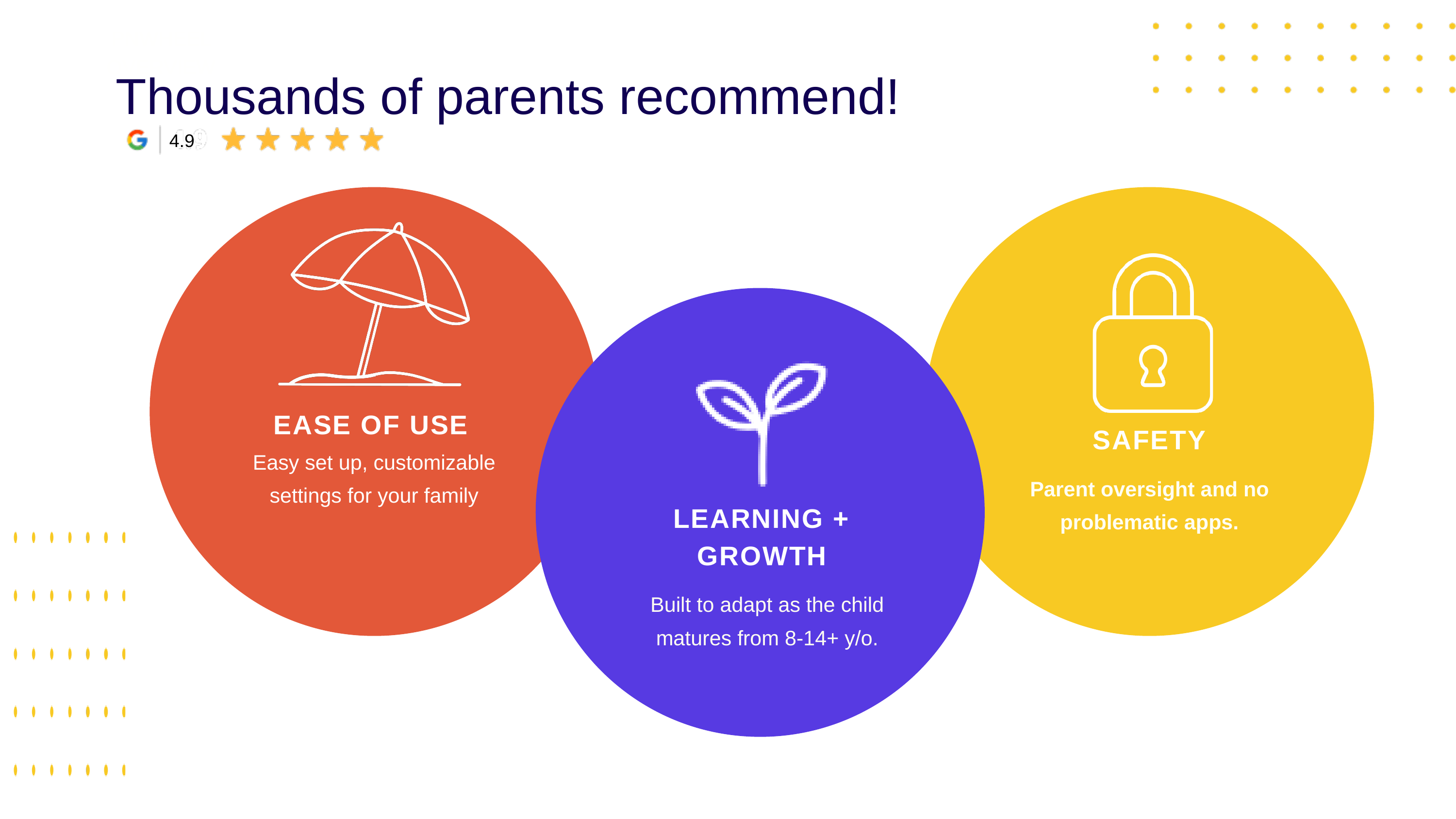

PNWHEEL OVERVIEW
Thousands of parents recommend!

4.9

EASE OF USE
SAFETY
Easy set up, customizable settings for your family
Parent oversight and no problematic apps.
LEARNING + GROWTH
Built to adapt as the child matures from 8-14+ y/o.